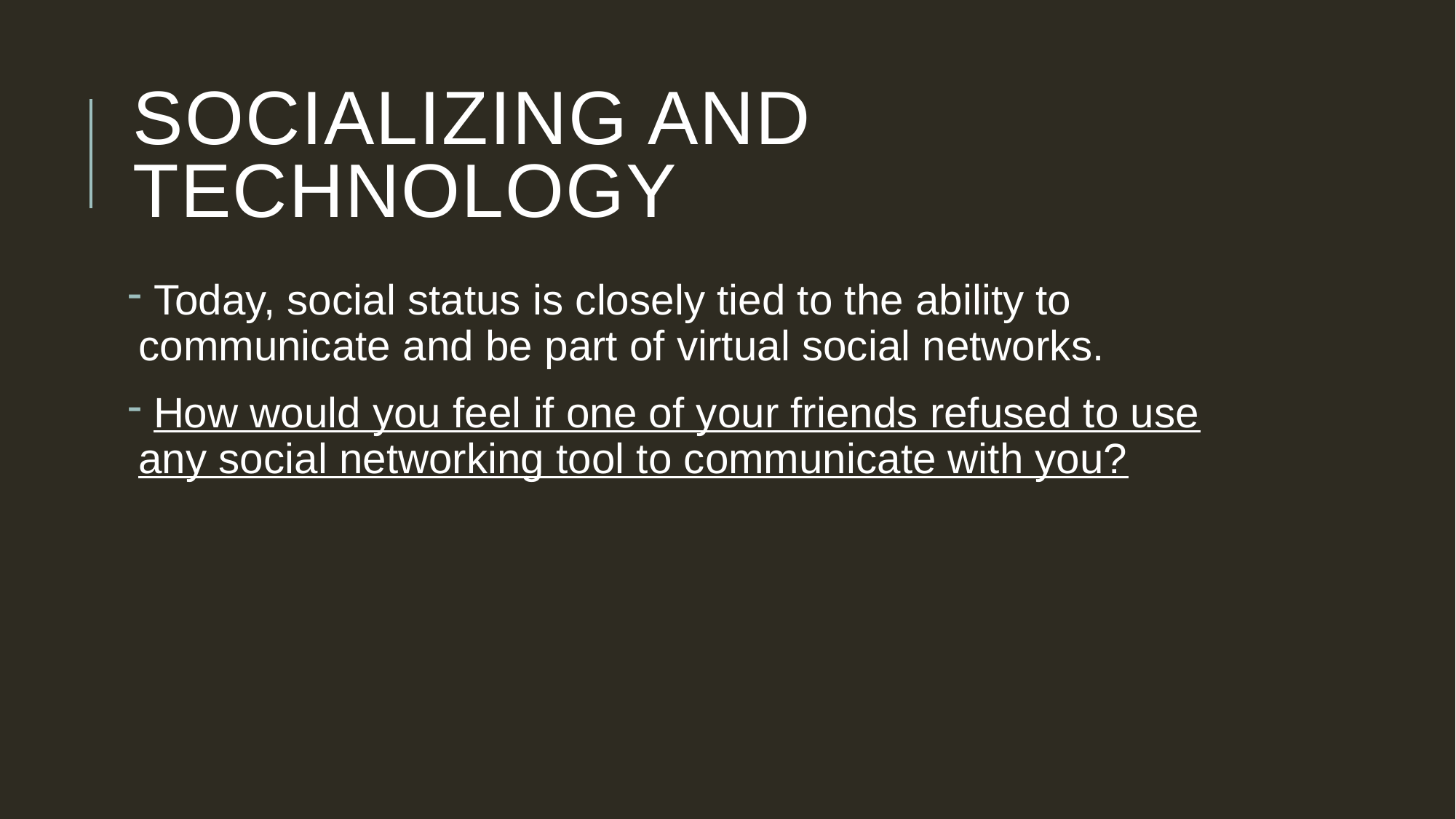

# Socializing and technology
 Today, social status is closely tied to the ability to communicate and be part of virtual social networks.
 How would you feel if one of your friends refused to use any social networking tool to communicate with you?